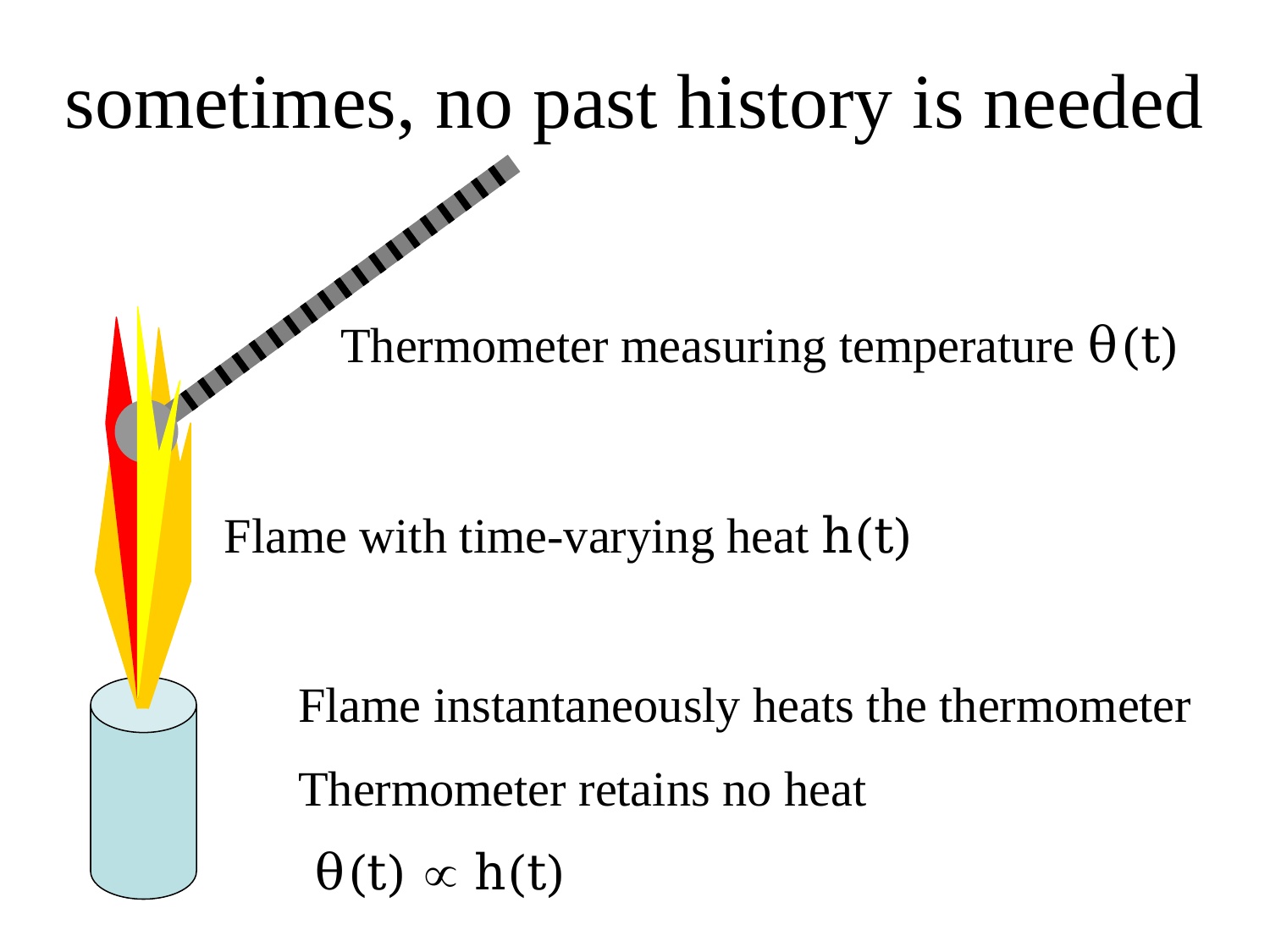

# sometimes, no past history is needed

Thermometer measuring temperature θ(t)

Flame with time-varying heat h(t)
Flame instantaneously heats the thermometer
Thermometer retains no heat
 θ(t) ∝ h(t)